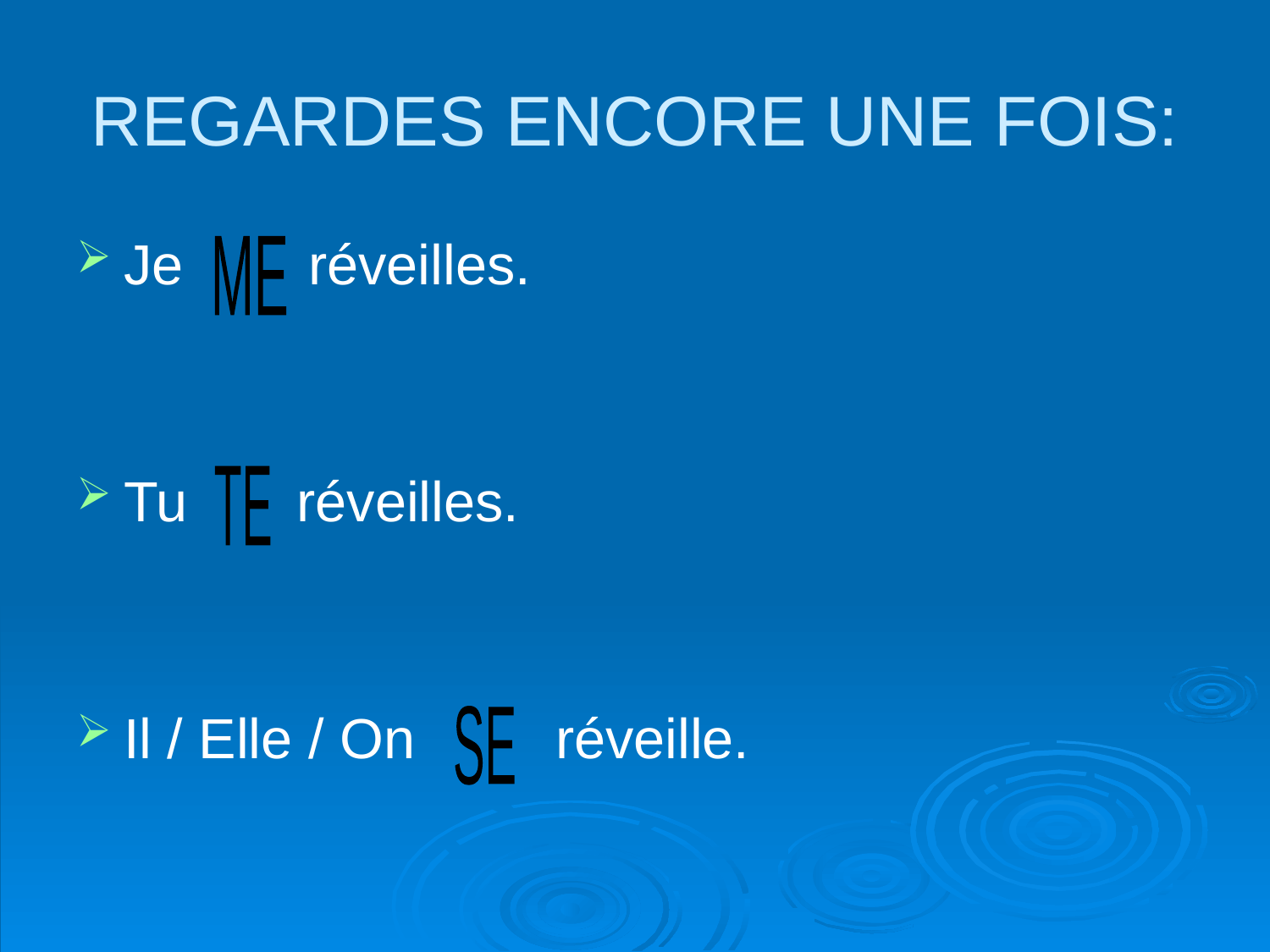

# REGARDES ENCORE UNE FOIS:
Je        réveilles.

Tu       réveilles.

Il / Elle / On         réveille.
ME
TE
SE